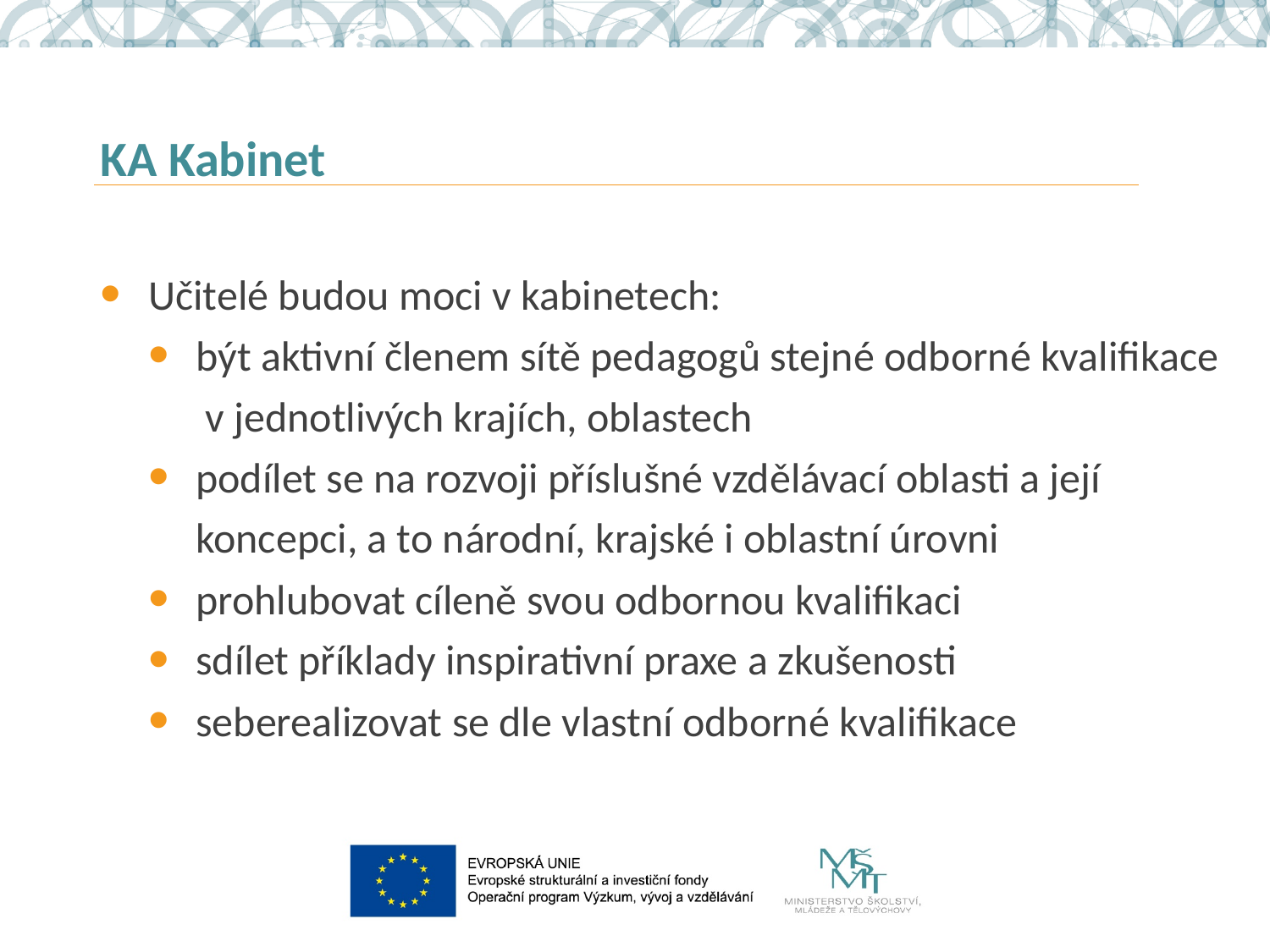

KA Kabinet

Učitelé budou moci v kabinetech:
být aktivní členem sítě pedagogů stejné odborné kvalifikace
 v jednotlivých krajích, oblastech
podílet se na rozvoji příslušné vzdělávací oblasti a její koncepci, a to národní, krajské i oblastní úrovni
prohlubovat cíleně svou odbornou kvalifikaci
sdílet příklady inspirativní praxe a zkušenosti
seberealizovat se dle vlastní odborné kvalifikace